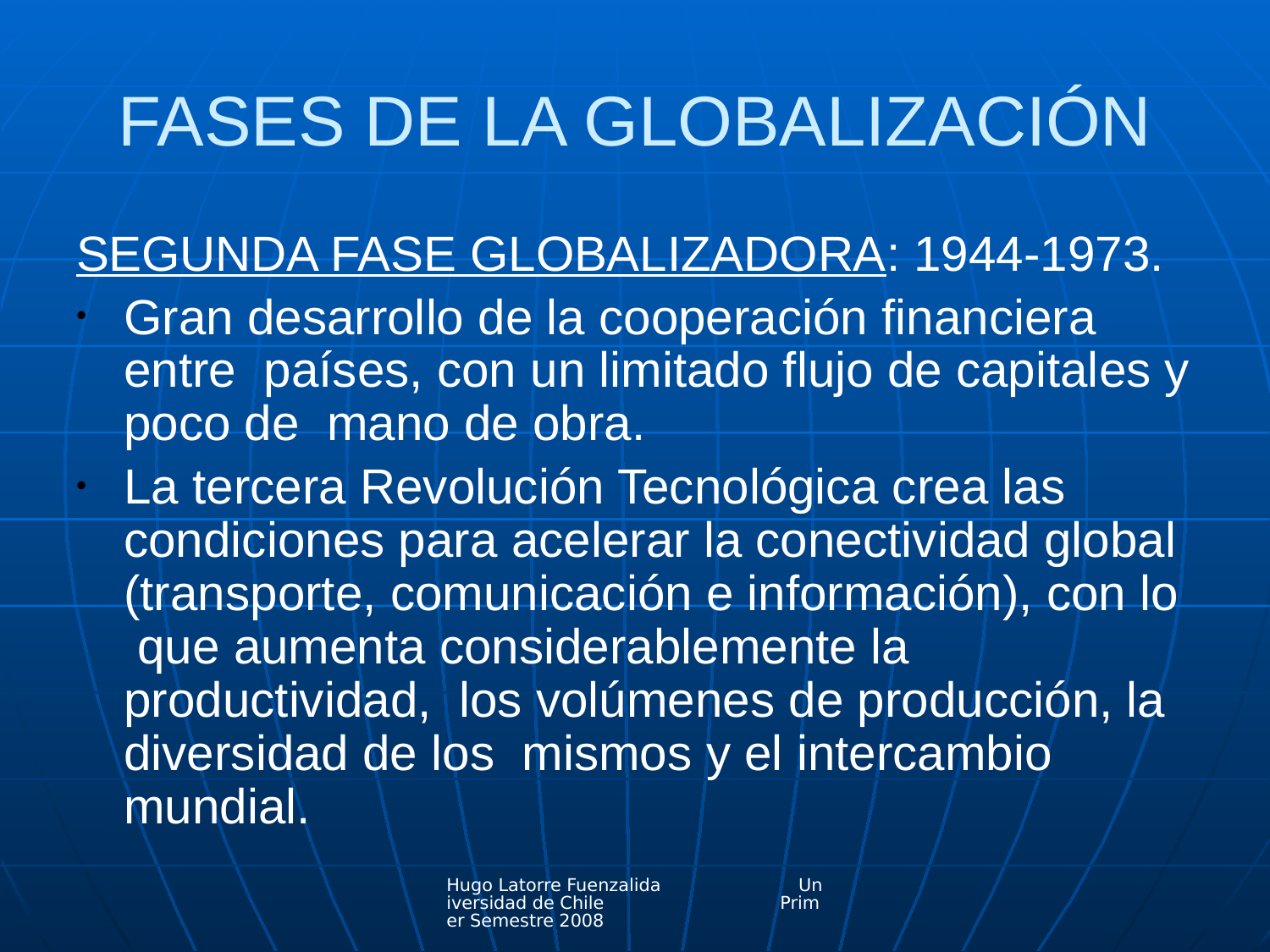

# FASES DE LA GLOBALIZACIÓN
SEGUNDA FASE GLOBALIZADORA: 1944-1973.
Gran desarrollo de la cooperación financiera entre  países, con un limitado flujo de capitales y poco de  mano de obra.
La tercera Revolución Tecnológica crea las  condiciones para acelerar la conectividad global  (transporte, comunicación e información), con lo  que aumenta considerablemente la productividad,  los volúmenes de producción, la diversidad de los  mismos y el intercambio mundial.
Hugo Latorre Fuenzalida                         Universidad de Chile                                Primer Semestre 2008